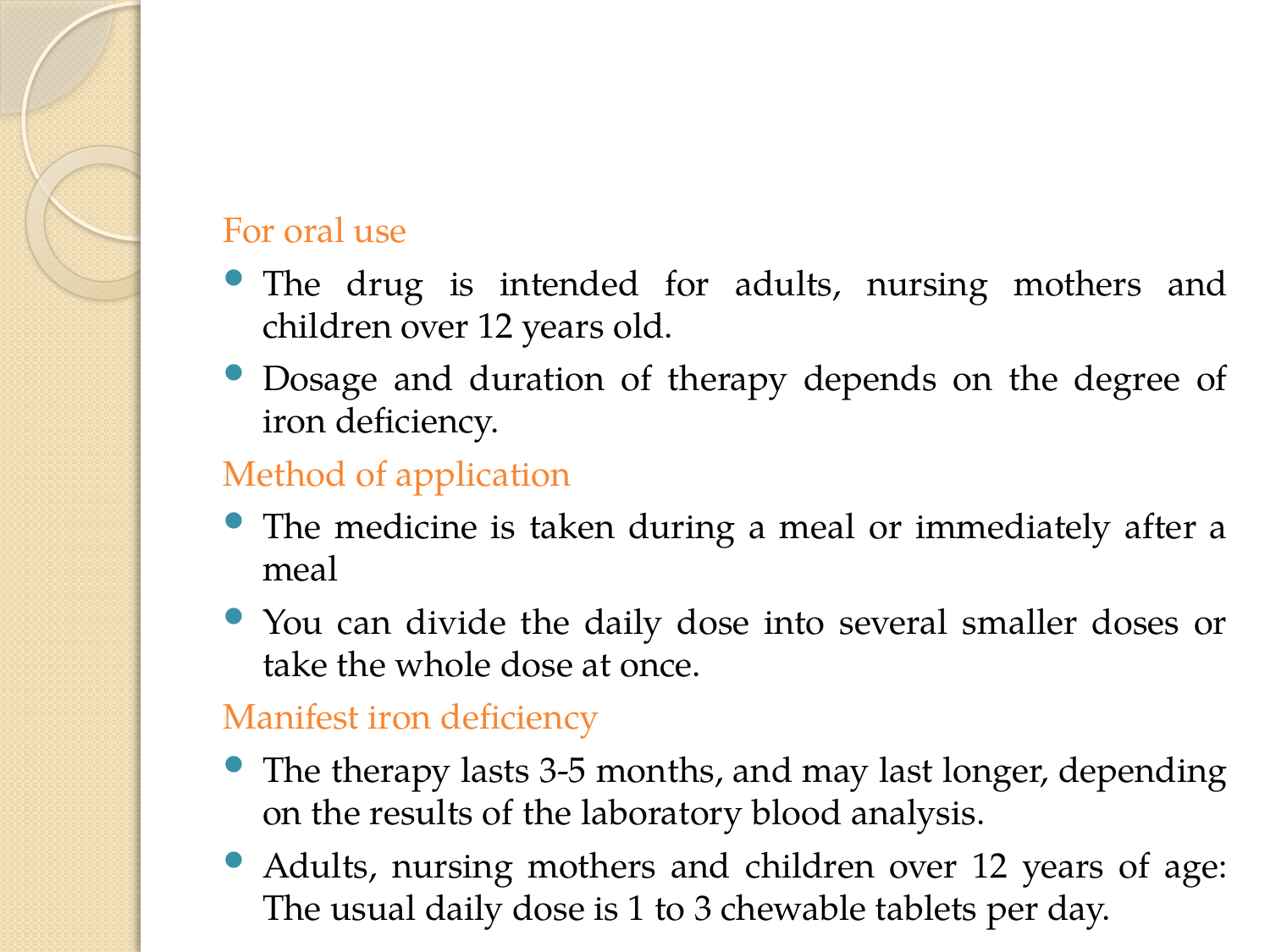

#
For oral use
The drug is intended for adults, nursing mothers and children over 12 years old.
Dosage and duration of therapy depends on the degree of iron deficiency.
Method of application
The medicine is taken during a meal or immediately after a meal
You can divide the daily dose into several smaller doses or take the whole dose at once.
Manifest iron deficiency
The therapy lasts 3-5 months, and may last longer, depending on the results of the laboratory blood analysis.
Adults, nursing mothers and children over 12 years of age: The usual daily dose is 1 to 3 chewable tablets per day.